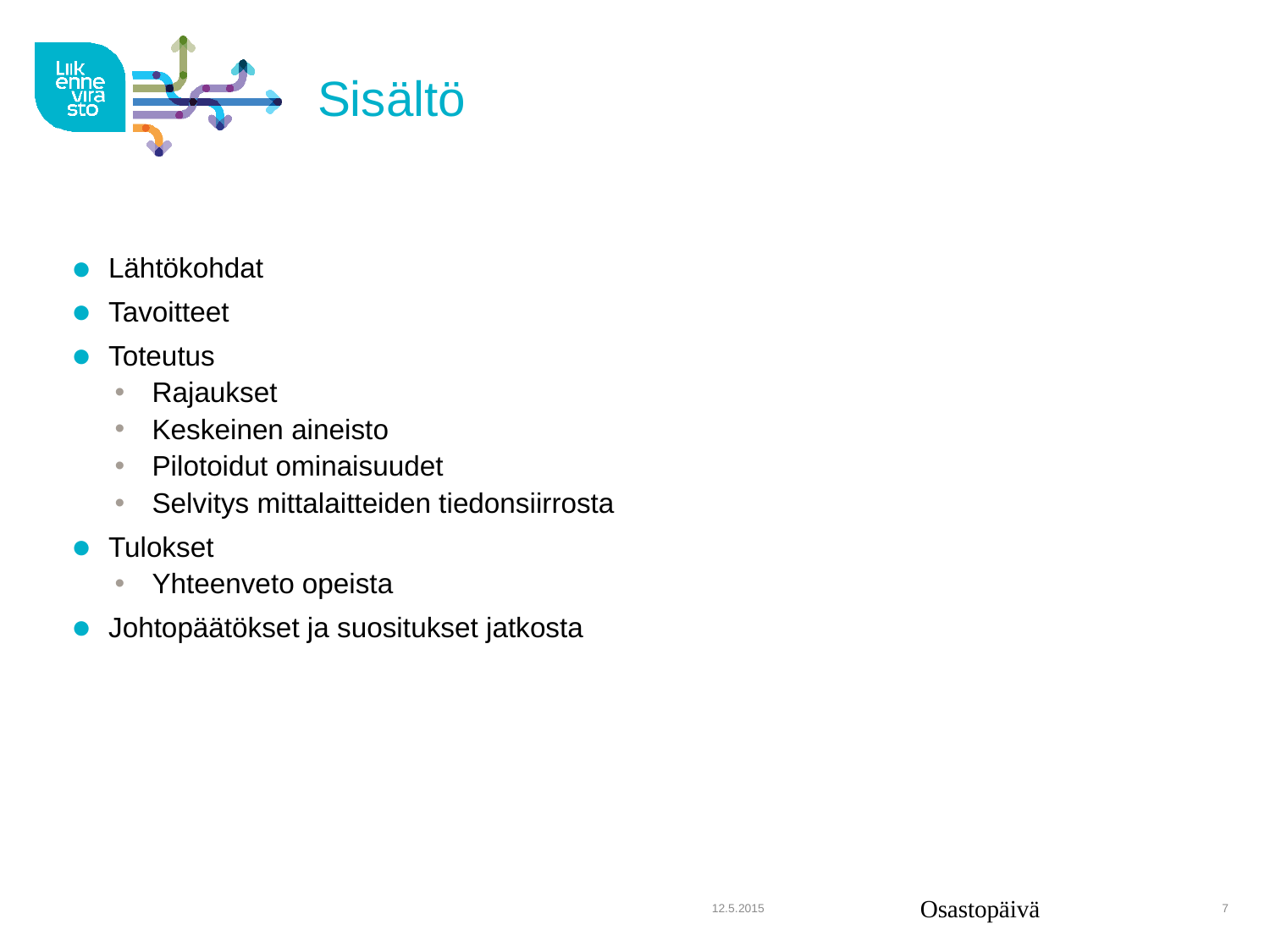

# Sisältö
Lähtökohdat
Tavoitteet
Toteutus
Rajaukset
Keskeinen aineisto
Pilotoidut ominaisuudet
Selvitys mittalaitteiden tiedonsiirrosta
Tulokset
Yhteenveto opeista
Johtopäätökset ja suositukset jatkosta

12.5.2015
Osastopäivä
7